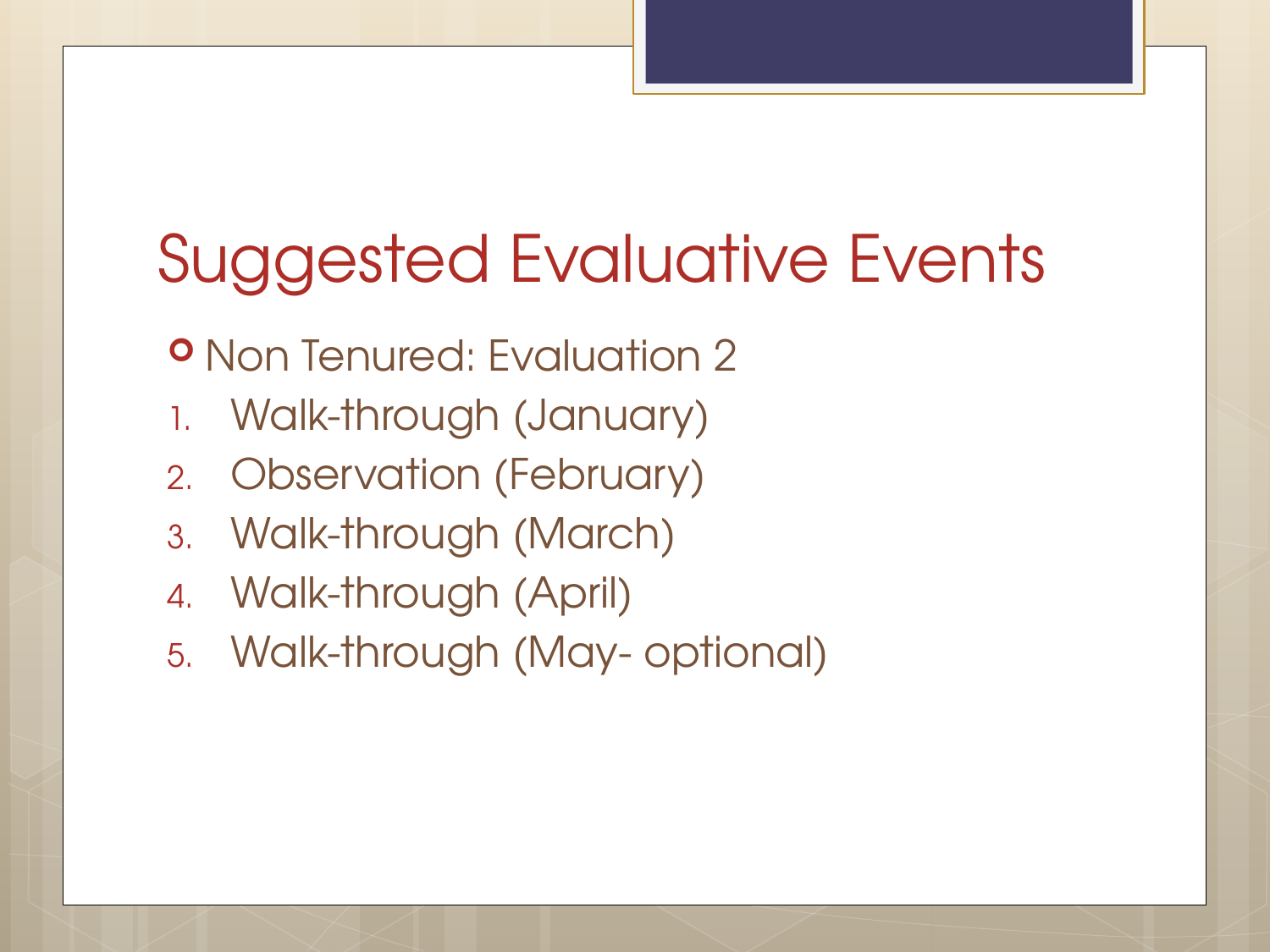

# Suggested Evaluative Events
Non Tenured: Evaluation 2
Walk-through (January)
Observation (February)
Walk-through (March)
Walk-through (April)
Walk-through (May- optional)